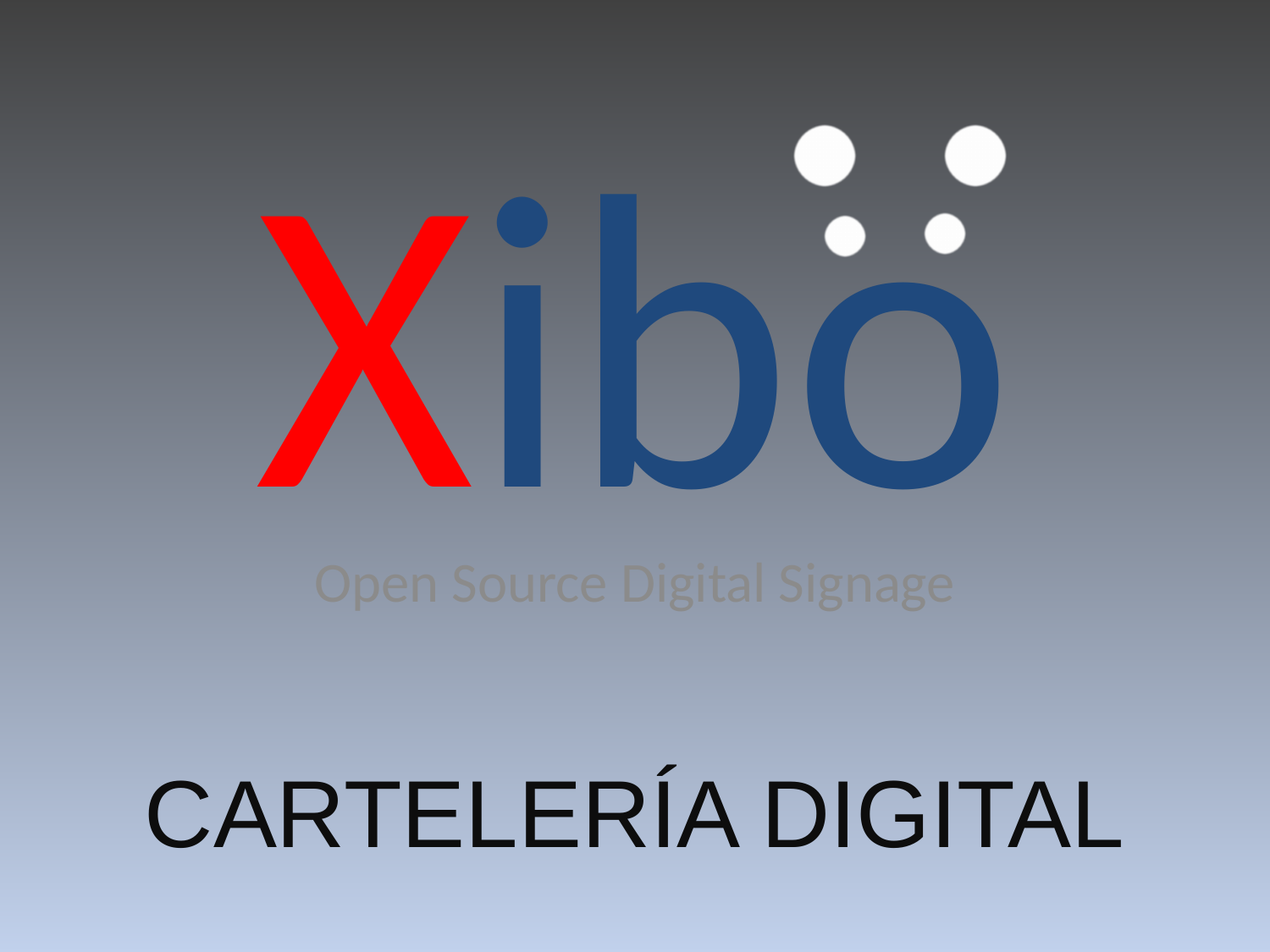

# Xibo

Open Source Digital Signage
CARTELERÍA DIGITAL